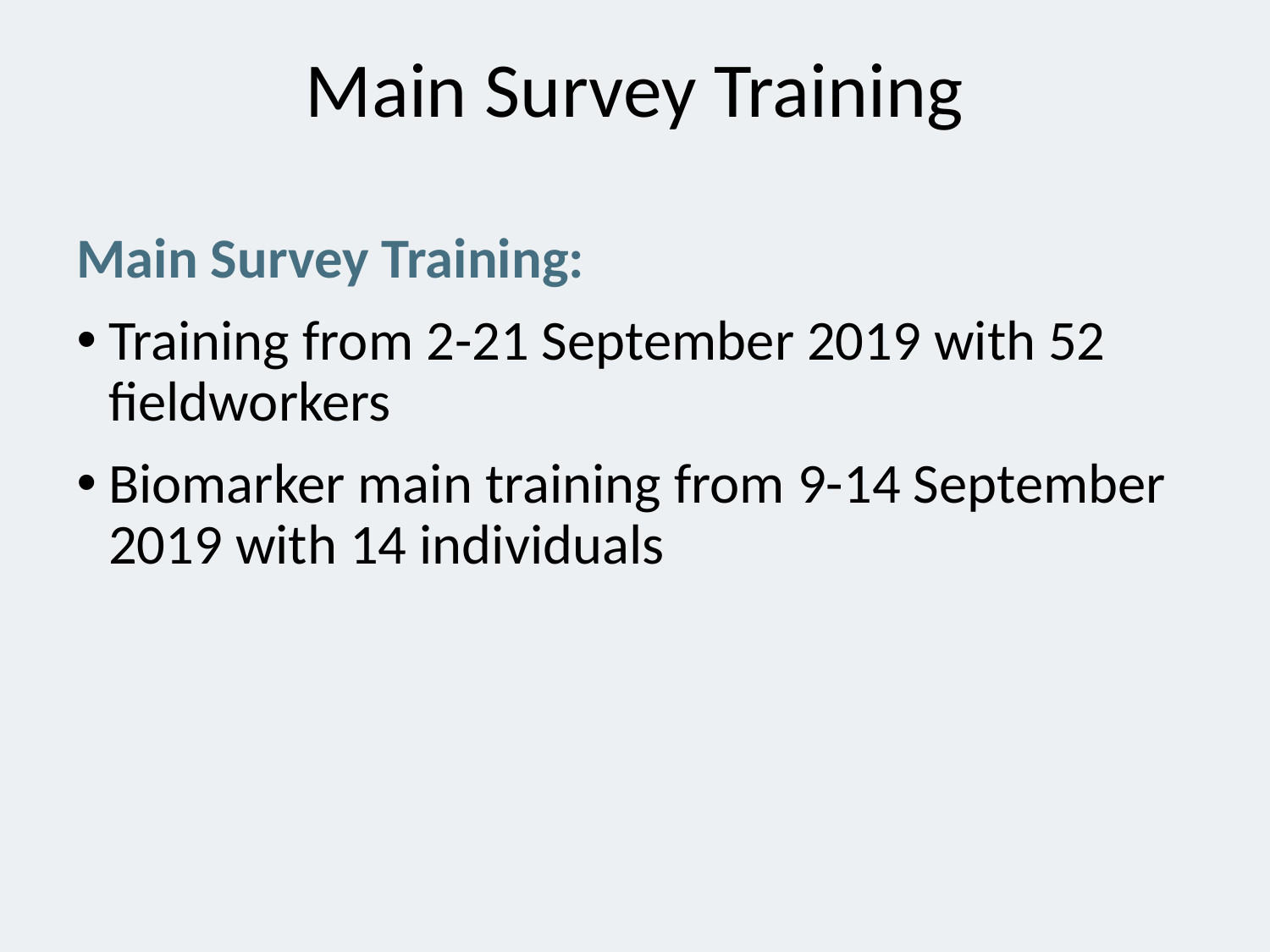

# Main Survey Training
Main Survey Training:
Training from 2-21 September 2019 with 52 fieldworkers
Biomarker main training from 9-14 September 2019 with 14 individuals